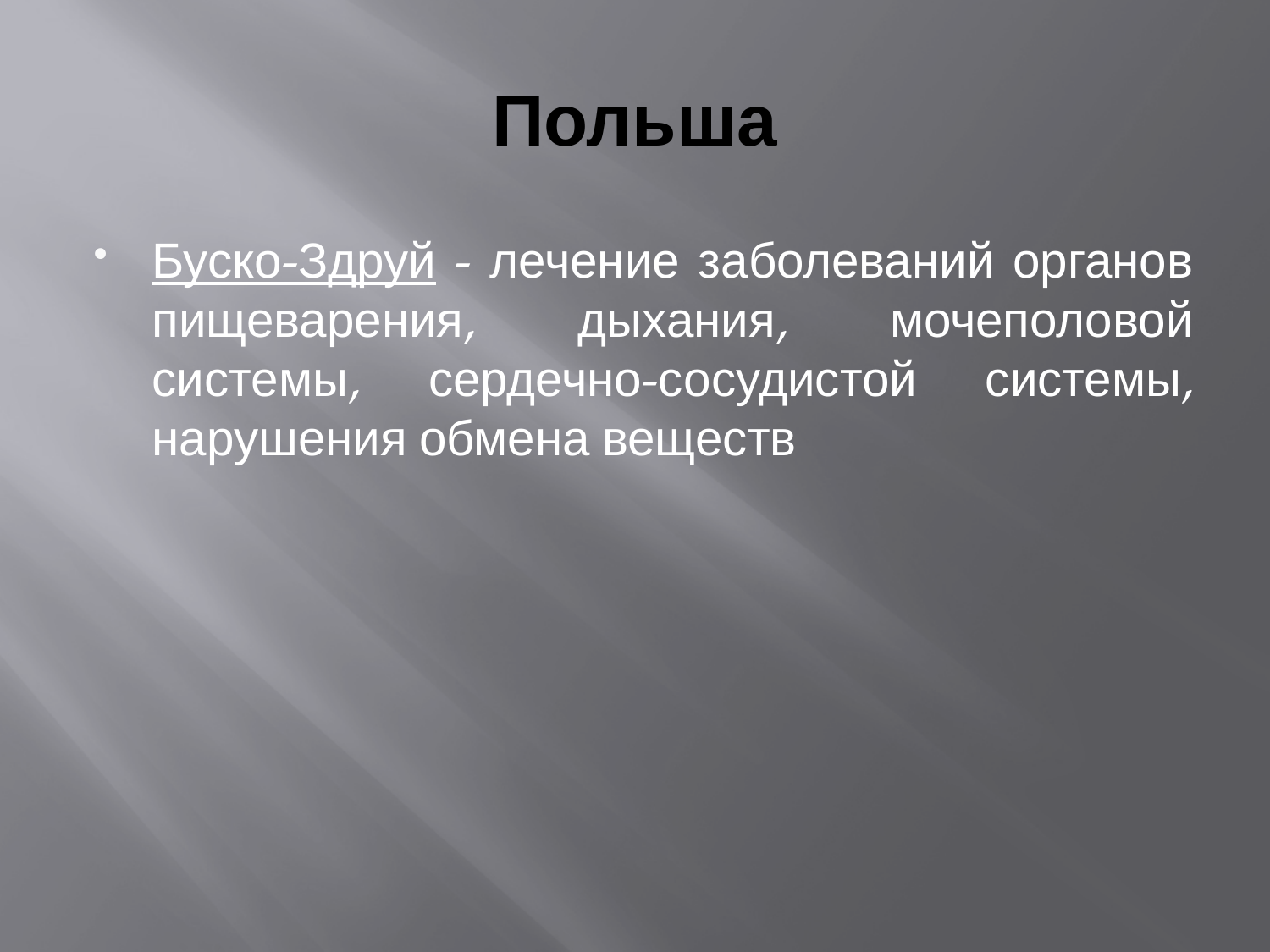

# Польша
Буско-Здруй - лечение заболеваний органов пищеварения, дыхания, мочеполовой системы, сердечно-сосудистой системы, нарушения обмена веществ